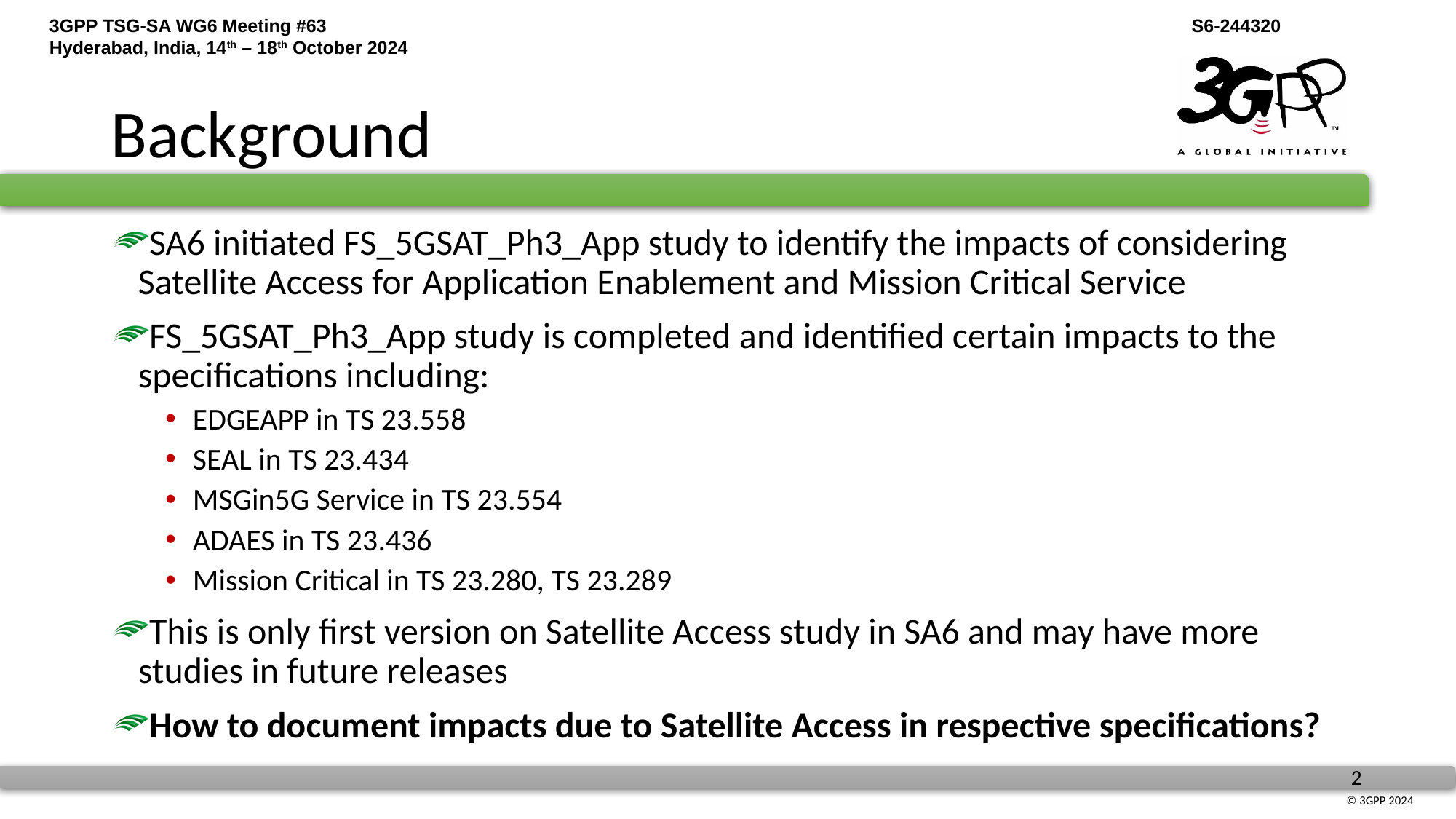

# Background
SA6 initiated FS_5GSAT_Ph3_App study to identify the impacts of considering Satellite Access for Application Enablement and Mission Critical Service
FS_5GSAT_Ph3_App study is completed and identified certain impacts to the specifications including:
EDGEAPP in TS 23.558
SEAL in TS 23.434
MSGin5G Service in TS 23.554
ADAES in TS 23.436
Mission Critical in TS 23.280, TS 23.289
This is only first version on Satellite Access study in SA6 and may have more studies in future releases
How to document impacts due to Satellite Access in respective specifications?